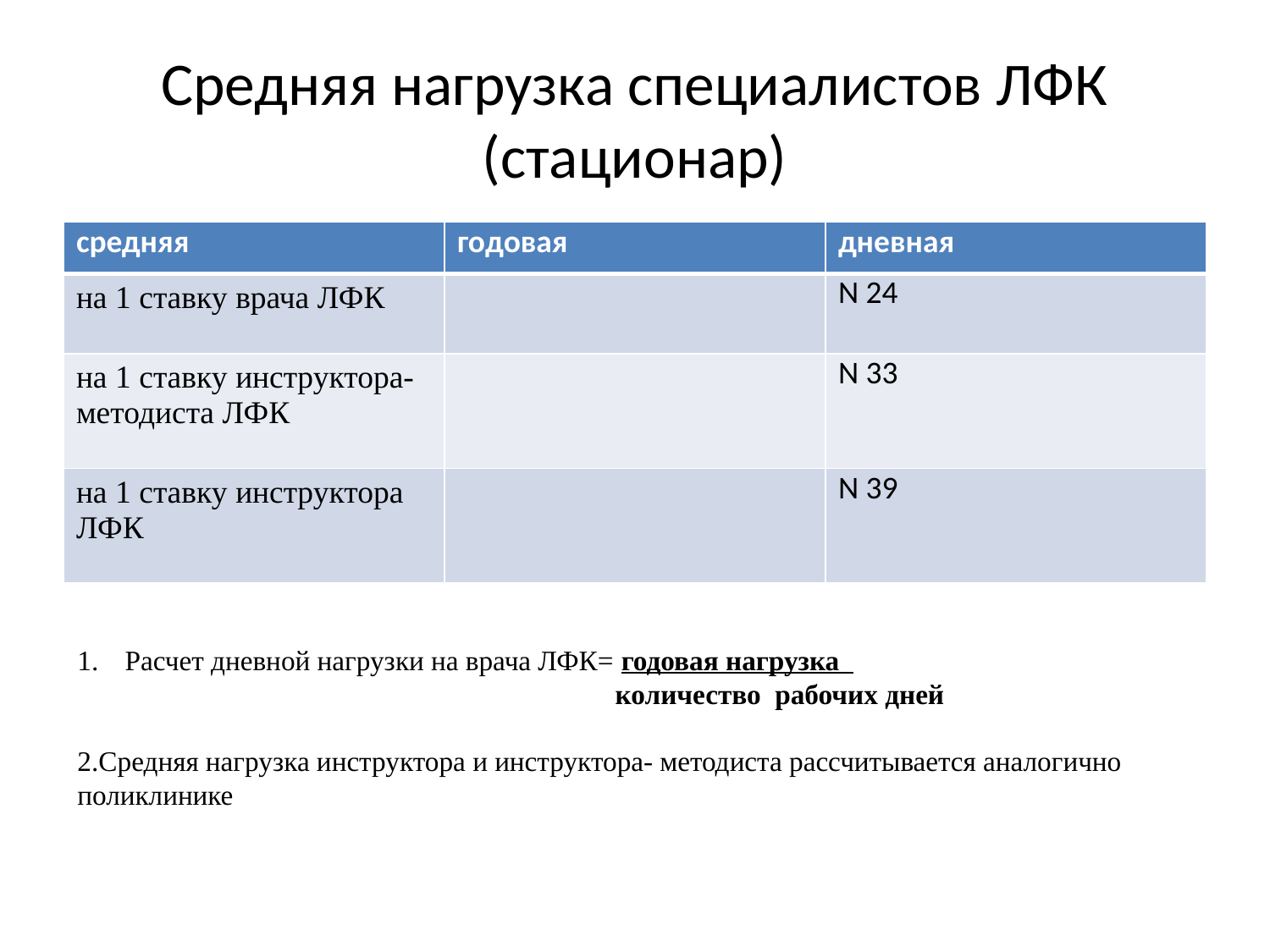

# Средняя нагрузка специалистов ЛФК (стационар)
| средняя | годовая | дневная |
| --- | --- | --- |
| на 1 ставку врача ЛФК |  | N 24 |
| на 1 ставку инструктора- методиста ЛФК |  | N 33 |
| на 1 ставку инструктора ЛФК |  | N 39 |
Расчет дневной нагрузки на врача ЛФК= годовая нагрузка
                                                                             количество  рабочих дней

2.Средняя нагрузка инструктора и инструктора- методиста рассчитывается аналогично поликлинике